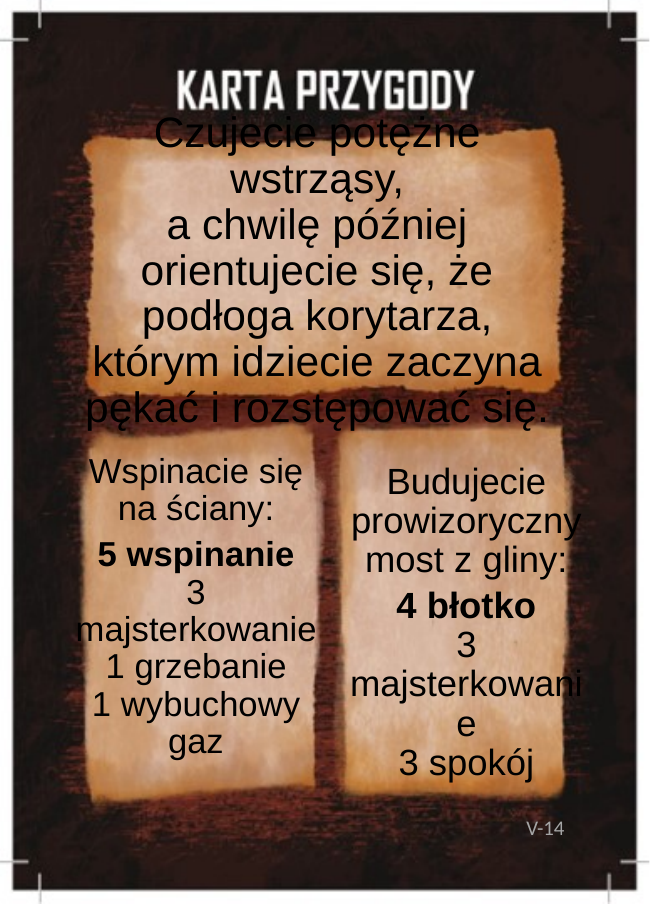

# Czujecie potężne wstrząsy, a chwilę później orientujecie się, że podłoga korytarza, którym idziecie zaczyna pękać i rozstępować się.
Wspinacie się na ściany:
5 wspinanie
3 majsterkowanie
1 grzebanie
1 wybuchowy gaz
Budujecie prowizoryczny most z gliny:
4 błotko
3 majsterkowanie
3 spokój
V-14